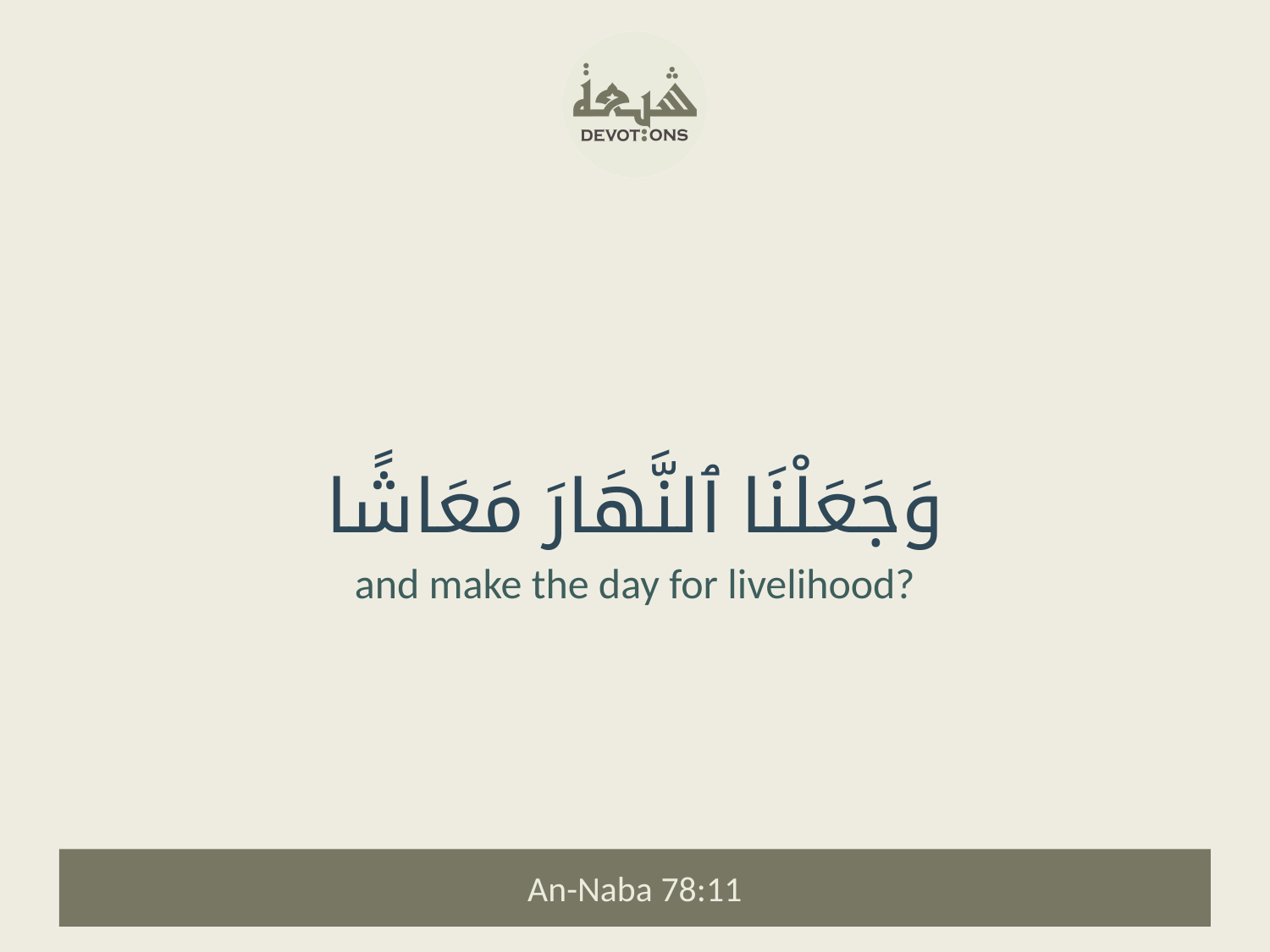

وَجَعَلْنَا ٱلنَّهَارَ مَعَاشًا
and make the day for livelihood?
An-Naba 78:11